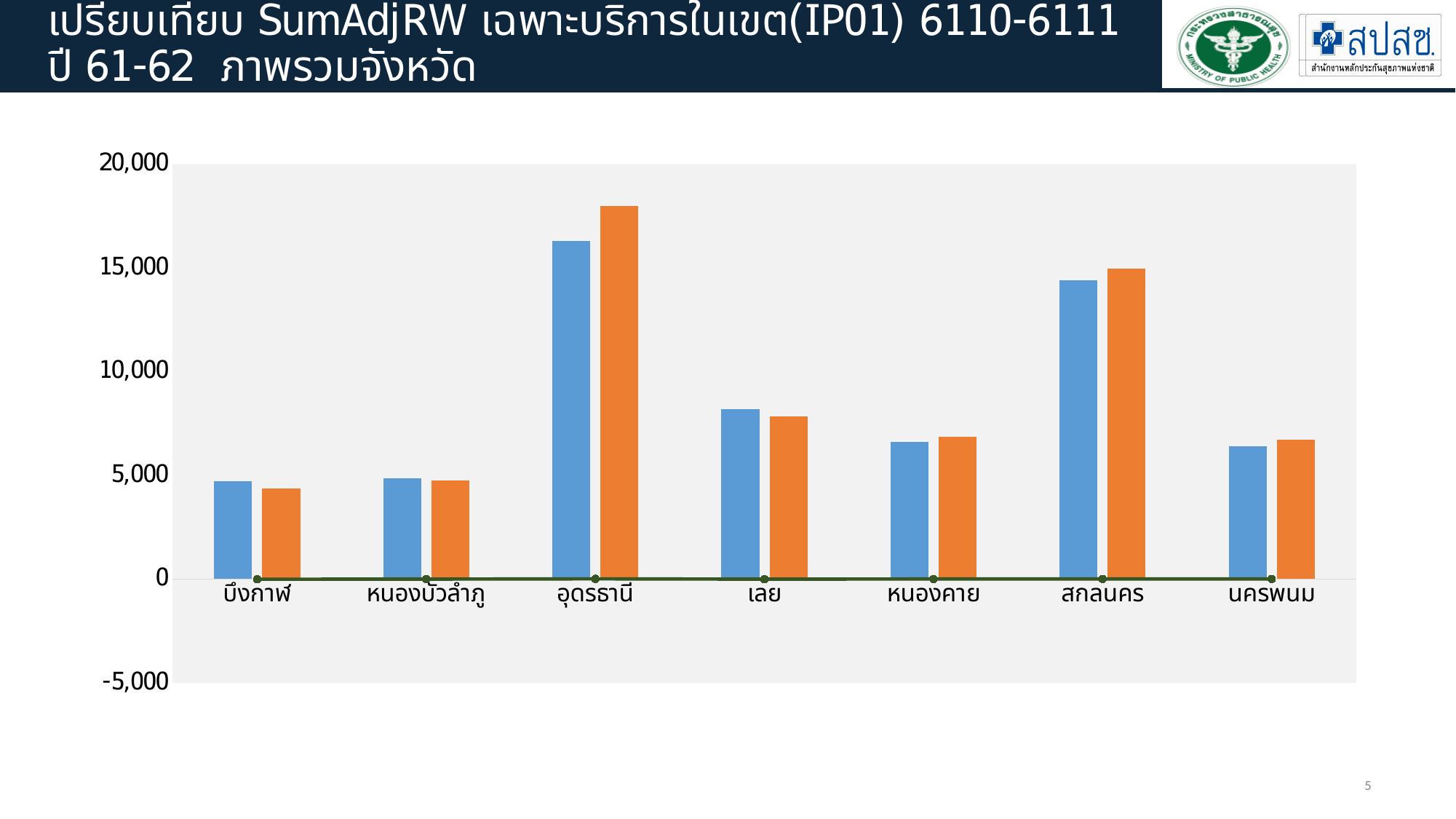

# เปรียบเทียบ SumAdjRW เฉพาะบริการในเขต(IP01) 6110-6111 ปี 61-62  ภาพรวมจังหวัด

### Chart

| Category | 61 | 62 | %growth |
|---|---|---|---|
| บึงกาฬ | 4719.0 | 4356.0 | -7.6923076923076925 |
| หนองบัวลำภู | 4859.0 | 4736.0 | -2.531385058654044 |
| อุดรธานี | 16293.0 | 17987.0 | 10.397103050389738 |
| เลย | 8205.0 | 7841.0 | -4.436319317489335 |
| หนองคาย | 6619.0 | 6843.0 | 3.3841970086115727 |
| สกลนคร | 14402.0 | 14951.0 | 3.811970559644494 |
| นครพนม | 6394.0 | 6726.0 | 5.192367844854551 |
5